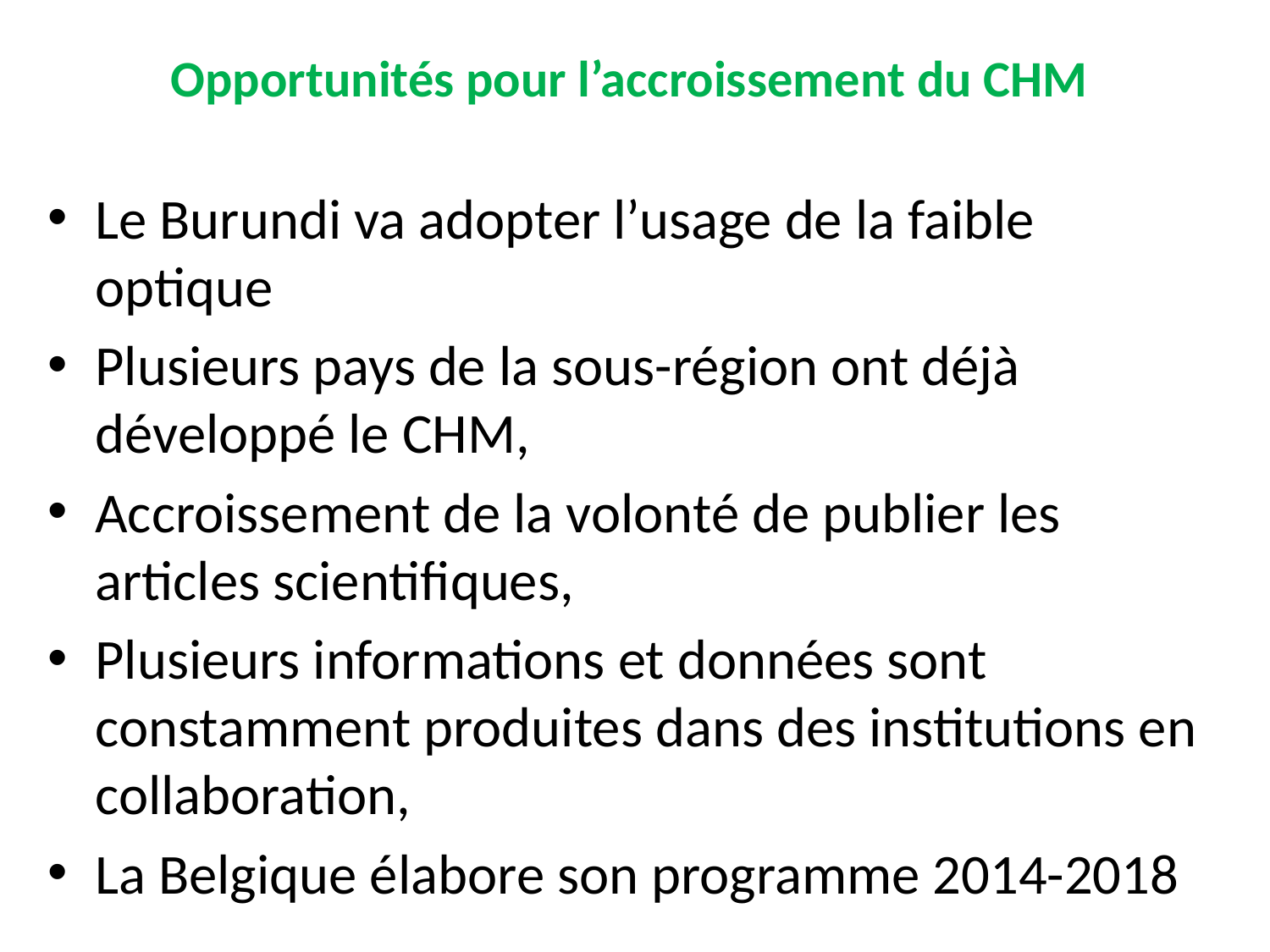

# Opportunités pour l’accroissement du CHM
Le Burundi va adopter l’usage de la faible optique
Plusieurs pays de la sous-région ont déjà développé le CHM,
Accroissement de la volonté de publier les articles scientifiques,
Plusieurs informations et données sont constamment produites dans des institutions en collaboration,
La Belgique élabore son programme 2014-2018